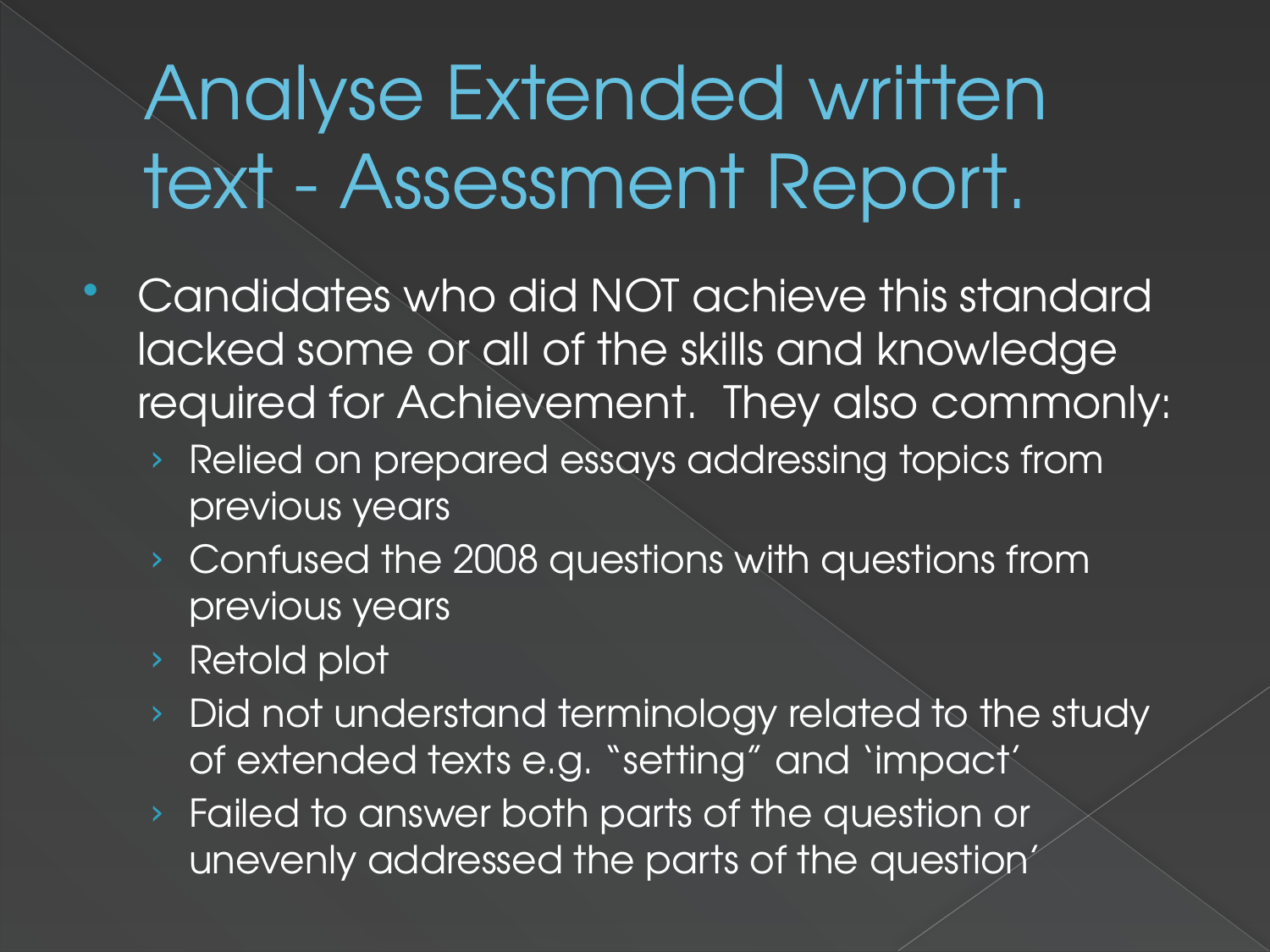

# Analyse Extended written text - Assessment Report.
Candidates who did NOT achieve this standard lacked some or all of the skills and knowledge required for Achievement.  They also commonly:
Relied on prepared essays addressing topics from previous years
Confused the 2008 questions with questions from previous years
Retold plot
Did not understand terminology related to the study of extended texts e.g. “setting” and ‘impact’
Failed to answer both parts of the question or unevenly addressed the parts of the question’